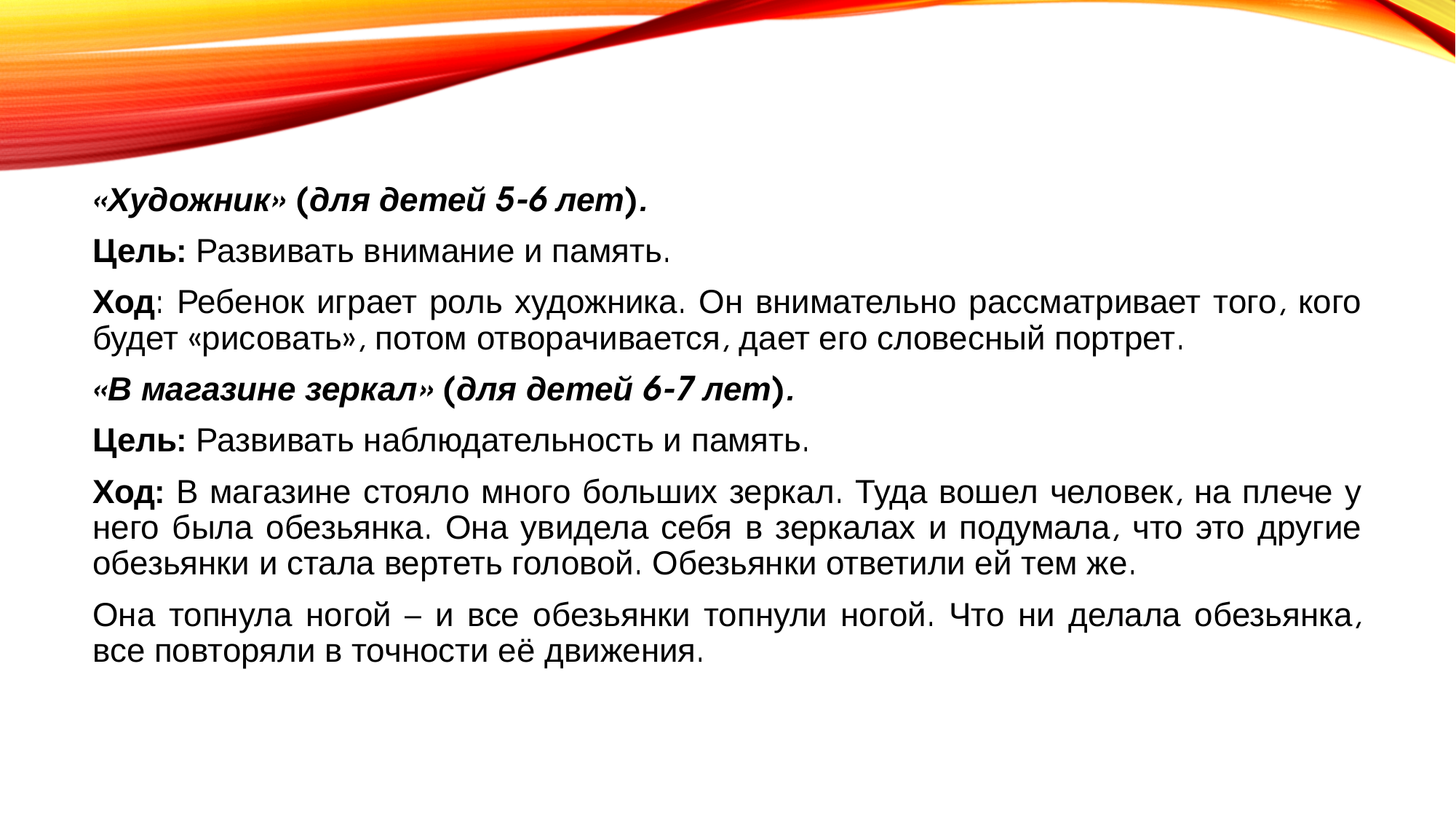

«Художник» (для детей 5-6 лет).
Цель: Развивать внимание и память.
Ход: Ребенок играет роль художника. Он внимательно рассматривает того, кого будет «рисовать», потом отворачивается, дает его словесный портрет.
«В магазине зеркал» (для детей 6-7 лет).
Цель: Развивать наблюдательность и память.
Ход: В магазине стояло много больших зеркал. Туда вошел человек, на плече у него была обезьянка. Она увидела себя в зеркалах и подумала, что это другие обезьянки и стала вертеть головой. Обезьянки ответили ей тем же.
Она топнула ногой – и все обезьянки топнули ногой. Что ни делала обезьянка, все повторяли в точности её движения.